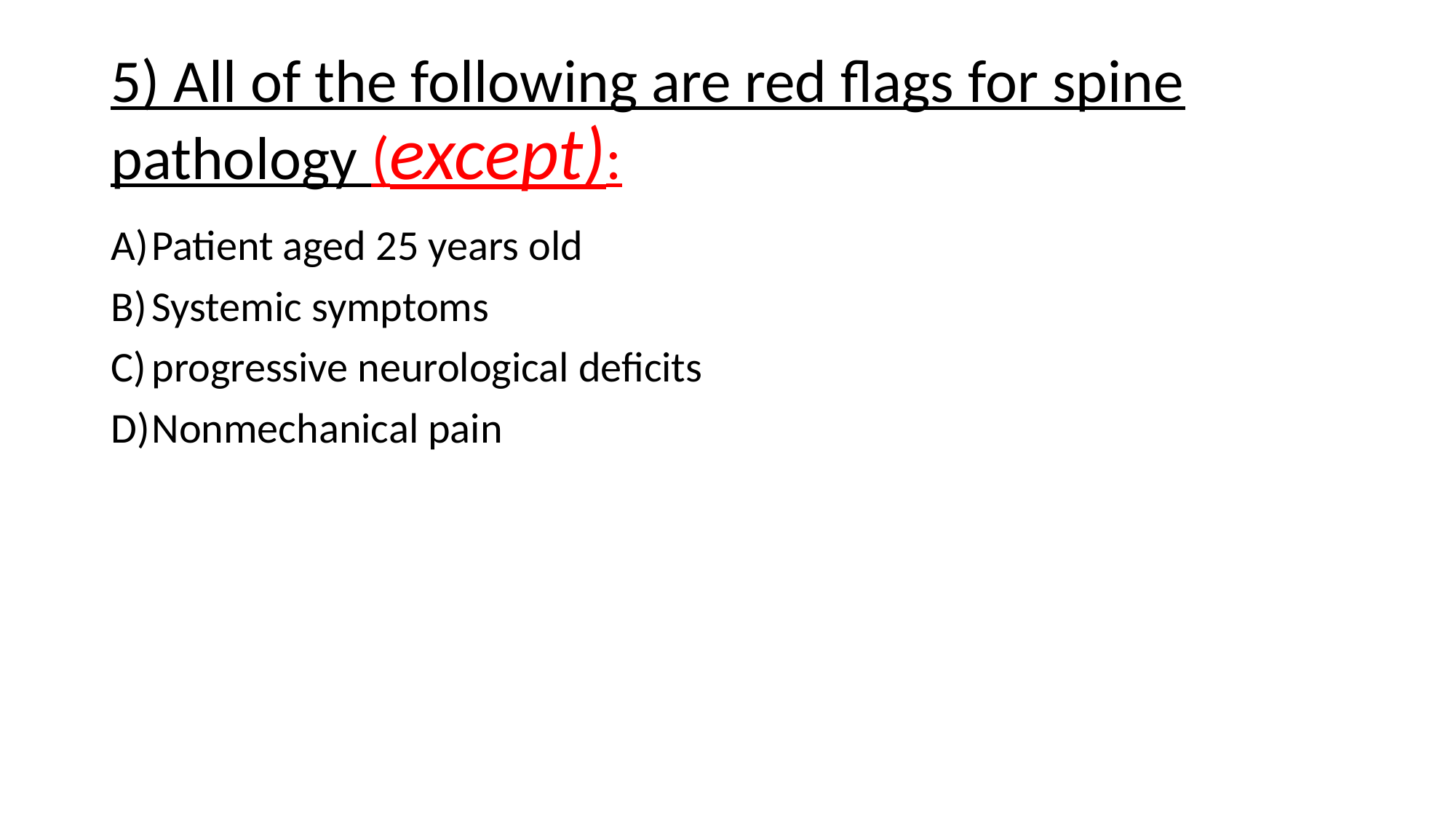

# 5) All of the following are red flags for spine pathology (except):
Patient aged 25 years old
Systemic symptoms
progressive neurological deficits
Nonmechanical pain